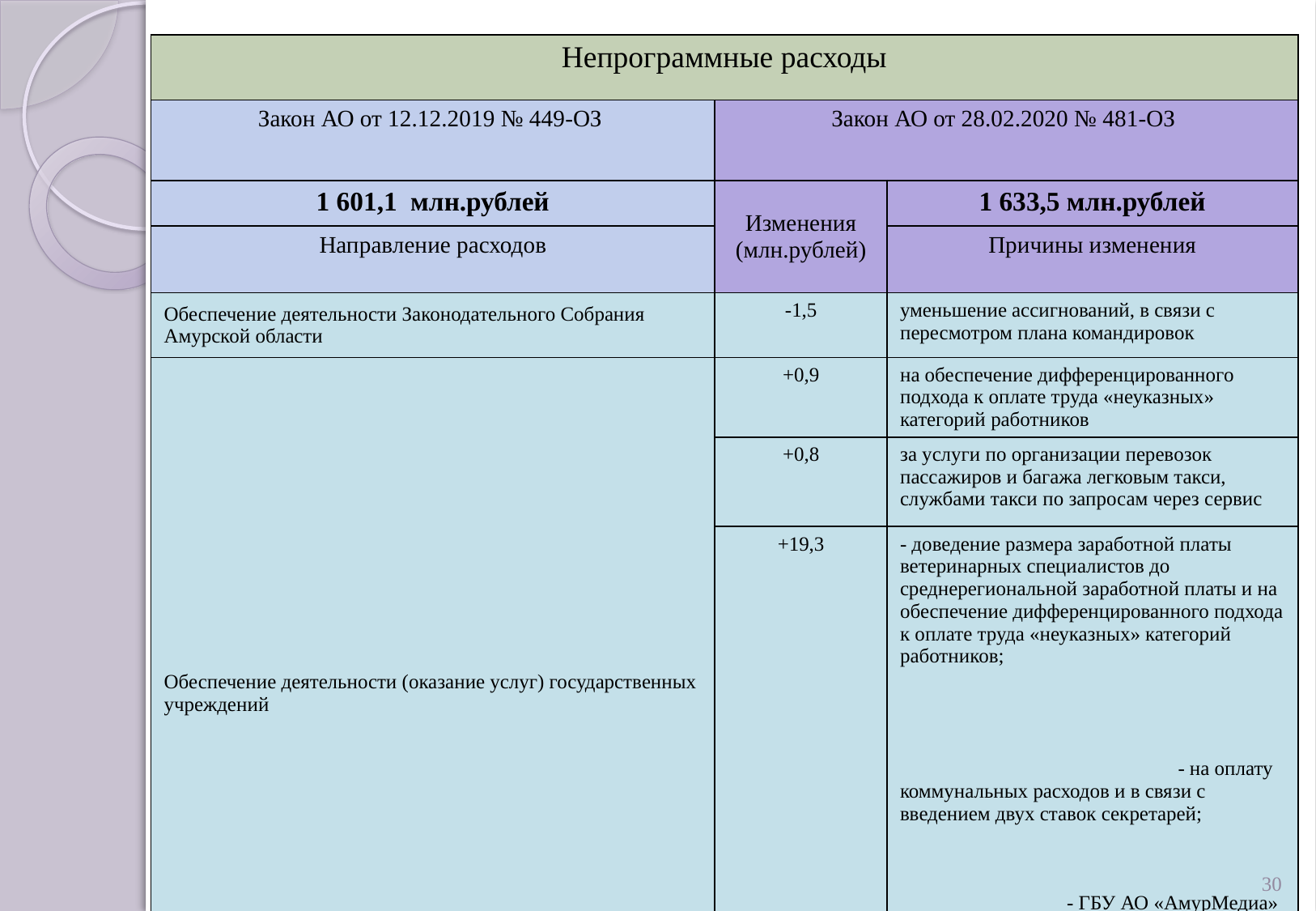

| Непрограммные расходы |  |  |
| --- | --- | --- |
| Закон АО от 12.12.2019 № 449-ОЗ | Закон АО от 28.02.2020 № 481-ОЗ |  |
| 1 601,1 млн.рублей | Изменения (млн.рублей) | 1 633,5 млн.рублей |
| Направление расходов |  | Причины изменения |
| Обеспечение деятельности Законодательного Собрания Амурской области | -1,5 | уменьшение ассигнований, в связи с пересмотром плана командировок |
| Обеспечение деятельности (оказание услуг) государственных учреждений | +0,9 | на обеспечение дифференцированного подхода к оплате труда «неуказных» категорий работников |
|  | +0,8 | за услуги по организации перевозок пассажиров и багажа легковым такси, службами такси по запросам через сервис |
|  | +19,3 | - доведение размера заработной платы ветеринарных специалистов до среднерегиональной заработной платы и на обеспечение дифференцированного подхода к оплате труда «неуказных» категорий работников; - на оплату коммунальных расходов и в связи с введением двух ставок секретарей; - ГБУ АО «АмурМедиа» на проведение работ по обновлению телевизионного оборудования |
|  | +1,5 | техническое обслуживание и ремонт автотранспортных средств |
30